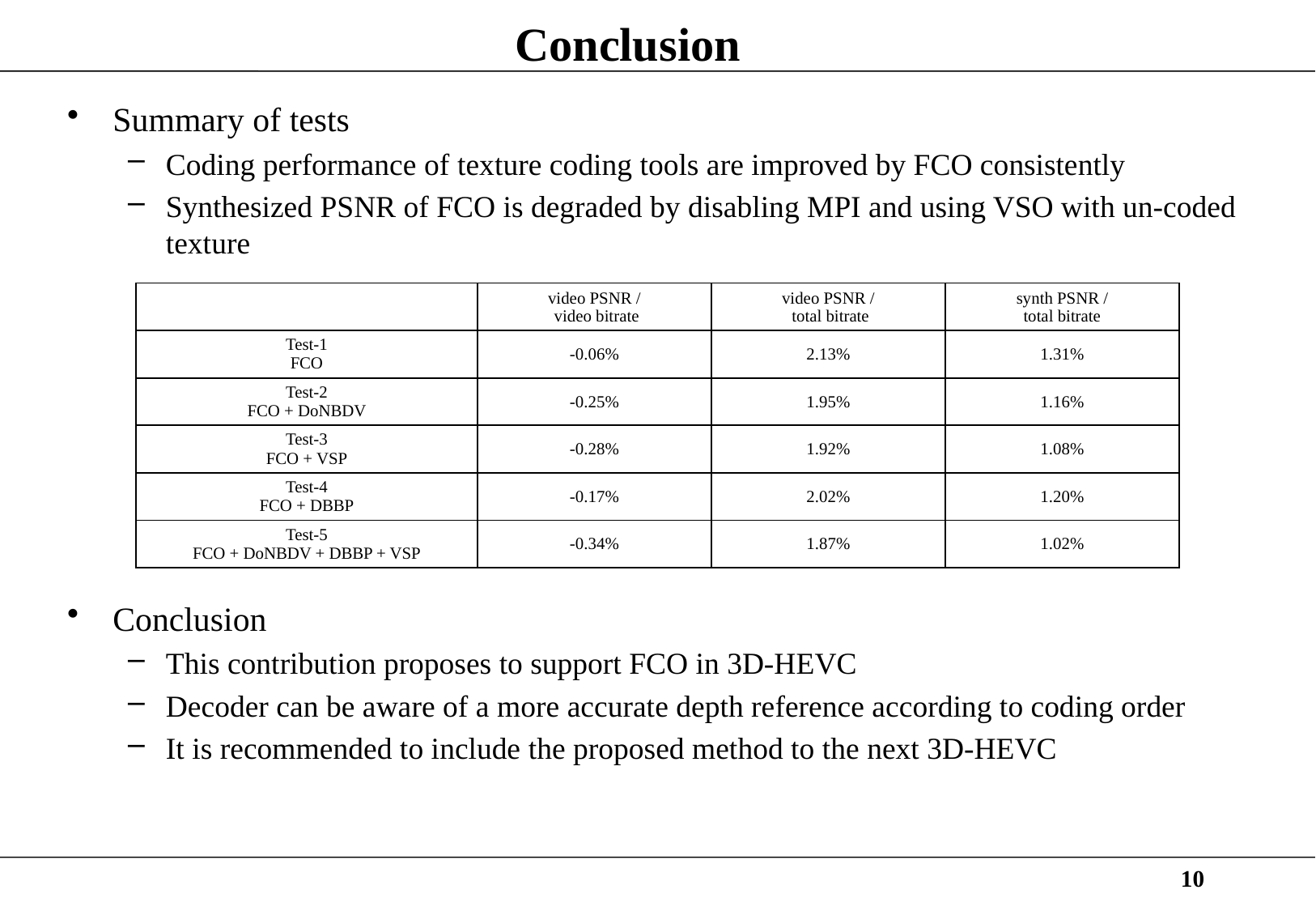

# Conclusion
Summary of tests
Coding performance of texture coding tools are improved by FCO consistently
Synthesized PSNR of FCO is degraded by disabling MPI and using VSO with un-coded texture

Conclusion
This contribution proposes to support FCO in 3D-HEVC
Decoder can be aware of a more accurate depth reference according to coding order
It is recommended to include the proposed method to the next 3D-HEVC
|  | video PSNR / video bitrate | video PSNR / total bitrate | synth PSNR / total bitrate |
| --- | --- | --- | --- |
| Test-1 FCO | -0.06% | 2.13% | 1.31% |
| Test-2 FCO + DoNBDV | -0.25% | 1.95% | 1.16% |
| Test-3 FCO + VSP | -0.28% | 1.92% | 1.08% |
| Test-4 FCO + DBBP | -0.17% | 2.02% | 1.20% |
| Test-5 FCO + DoNBDV + DBBP + VSP | -0.34% | 1.87% | 1.02% |
10